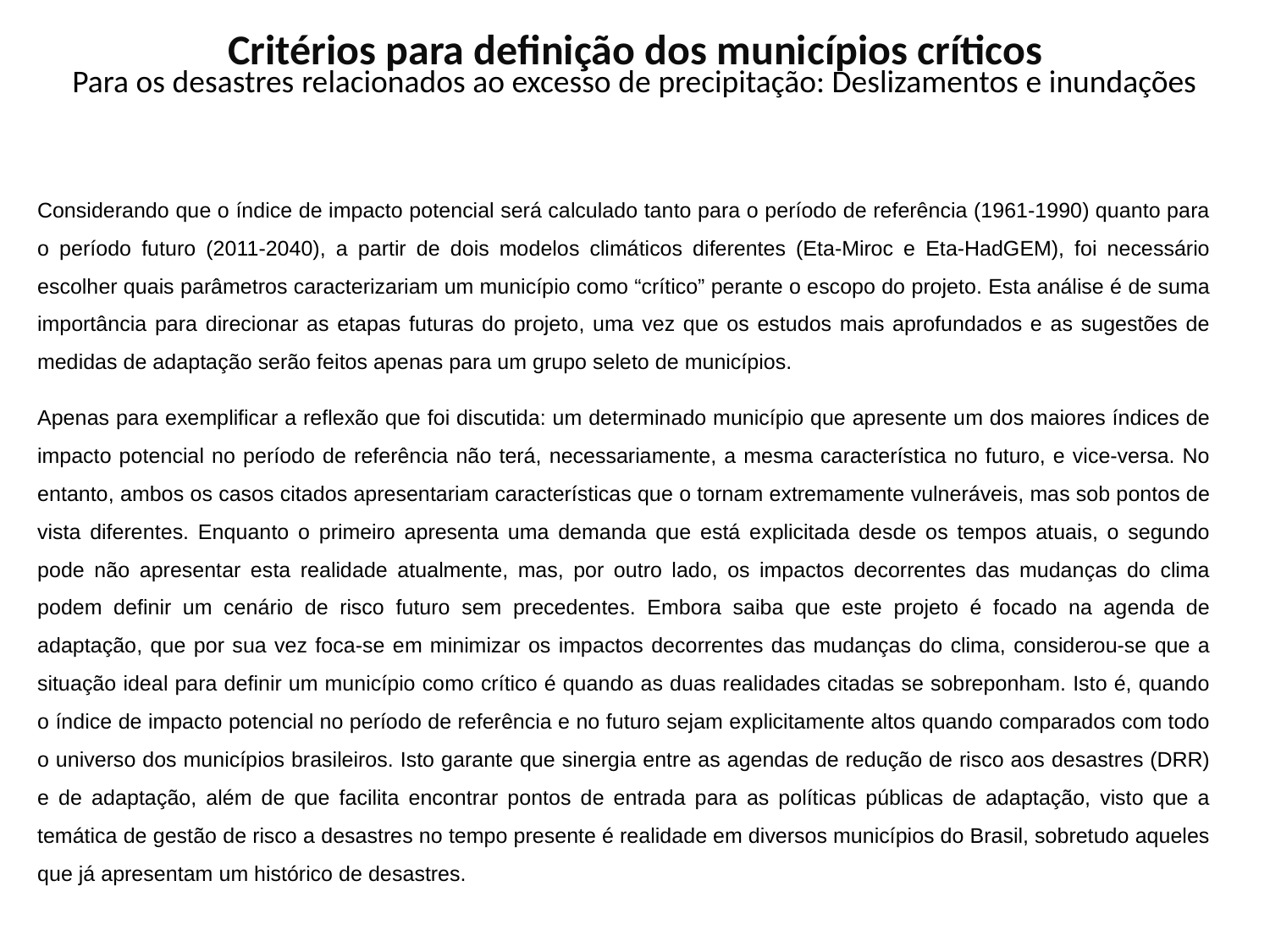

Critérios para definição dos municípios críticos
Para os desastres relacionados ao excesso de precipitação: Deslizamentos e inundações
Considerando que o índice de impacto potencial será calculado tanto para o período de referência (1961-1990) quanto para o período futuro (2011-2040), a partir de dois modelos climáticos diferentes (Eta-Miroc e Eta-HadGEM), foi necessário escolher quais parâmetros caracterizariam um município como “crítico” perante o escopo do projeto. Esta análise é de suma importância para direcionar as etapas futuras do projeto, uma vez que os estudos mais aprofundados e as sugestões de medidas de adaptação serão feitos apenas para um grupo seleto de municípios.
Apenas para exemplificar a reflexão que foi discutida: um determinado município que apresente um dos maiores índices de impacto potencial no período de referência não terá, necessariamente, a mesma característica no futuro, e vice-versa. No entanto, ambos os casos citados apresentariam características que o tornam extremamente vulneráveis, mas sob pontos de vista diferentes. Enquanto o primeiro apresenta uma demanda que está explicitada desde os tempos atuais, o segundo pode não apresentar esta realidade atualmente, mas, por outro lado, os impactos decorrentes das mudanças do clima podem definir um cenário de risco futuro sem precedentes. Embora saiba que este projeto é focado na agenda de adaptação, que por sua vez foca-se em minimizar os impactos decorrentes das mudanças do clima, considerou-se que a situação ideal para definir um município como crítico é quando as duas realidades citadas se sobreponham. Isto é, quando o índice de impacto potencial no período de referência e no futuro sejam explicitamente altos quando comparados com todo o universo dos municípios brasileiros. Isto garante que sinergia entre as agendas de redução de risco aos desastres (DRR) e de adaptação, além de que facilita encontrar pontos de entrada para as políticas públicas de adaptação, visto que a temática de gestão de risco a desastres no tempo presente é realidade em diversos municípios do Brasil, sobretudo aqueles que já apresentam um histórico de desastres.